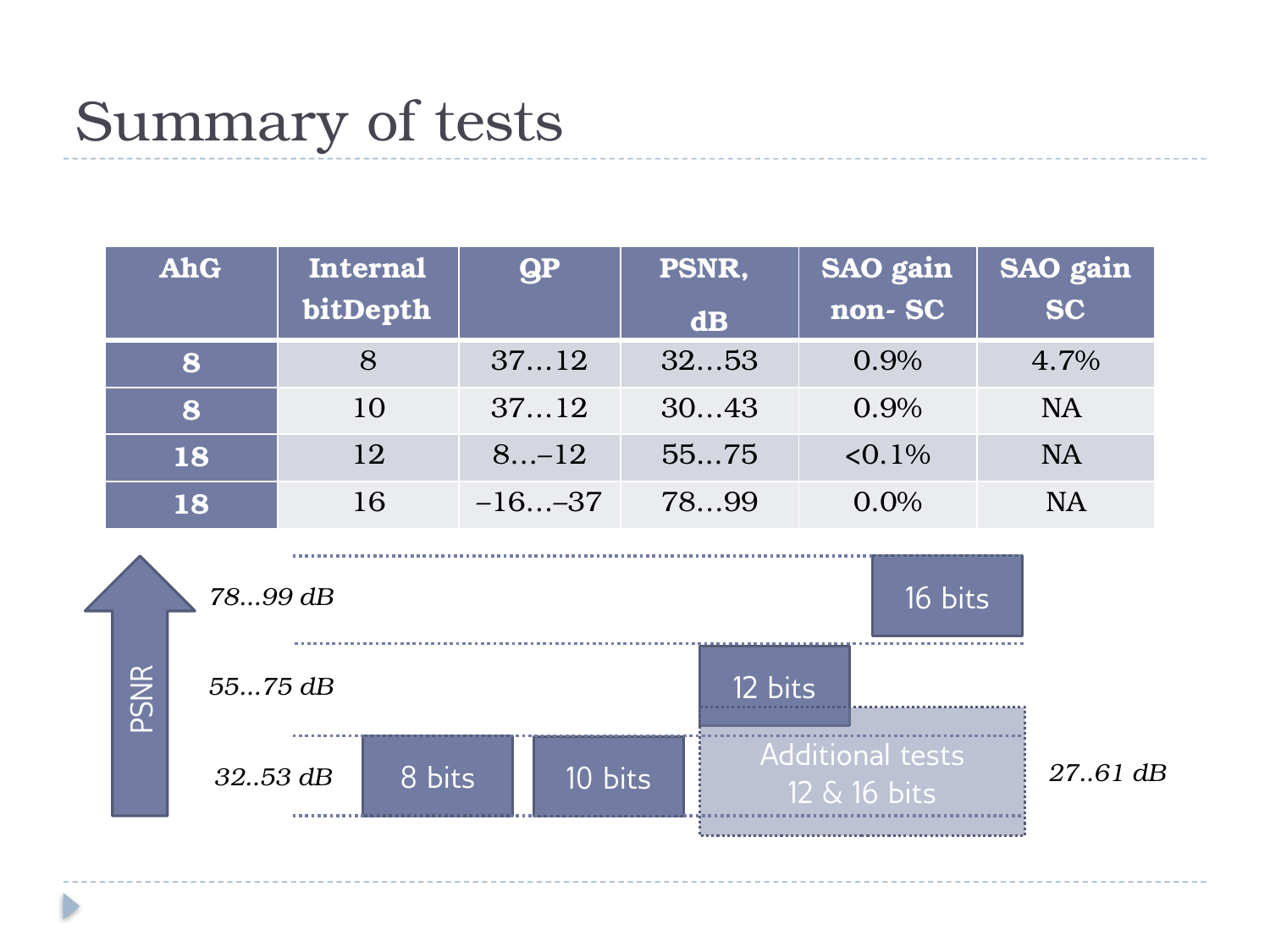

# Summary of tests
| AhG | Internal bitDepth | QP | PSNR, dB | SAO gain non- SC | SAO gain SC |
| --- | --- | --- | --- | --- | --- |
| 8 | 8 | 37…12 | 32…53 | 0.9% | 4.7% |
| 8 | 10 | 37…12 | 30…43 | 0.9% | NA |
| 18 | 12 | 8…–12 | 55...75 | <0.1% | NA |
| 18 | 16 | –16…–37 | 78…99 | 0.0% | NA |
PSNR
16 bits
78...99 dB
12 bits
55...75 dB
Additional tests
12 & 16 bits
8 bits
10 bits
27..61 dB
32..53 dB